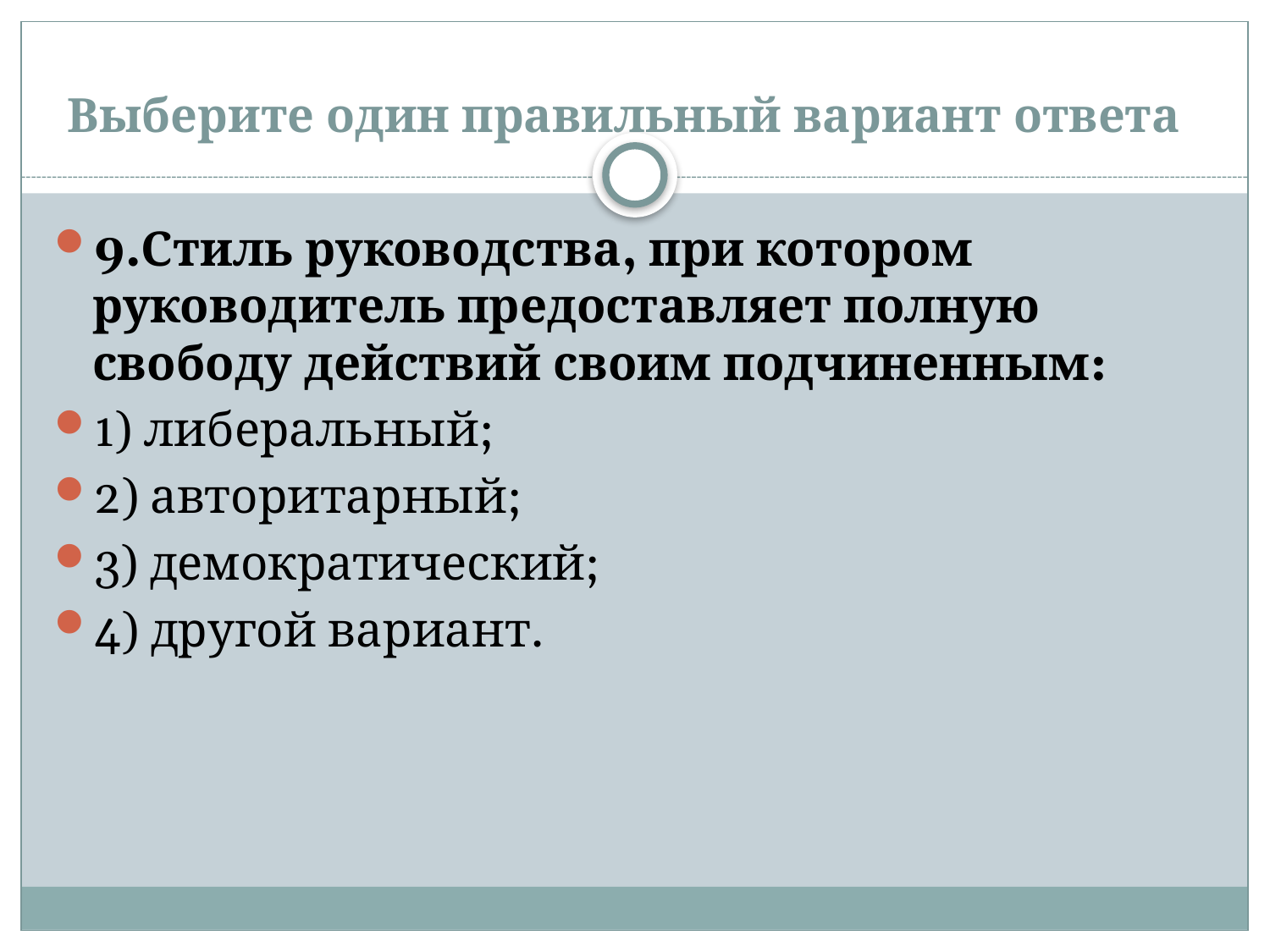

# Выберите один правильный вариант ответа
9.Стиль руководства, при котором руководитель предоставляет полную свободу действий своим подчиненным:
1) либеральный;
2) авторитарный;
3) демократический;
4) другой вариант.